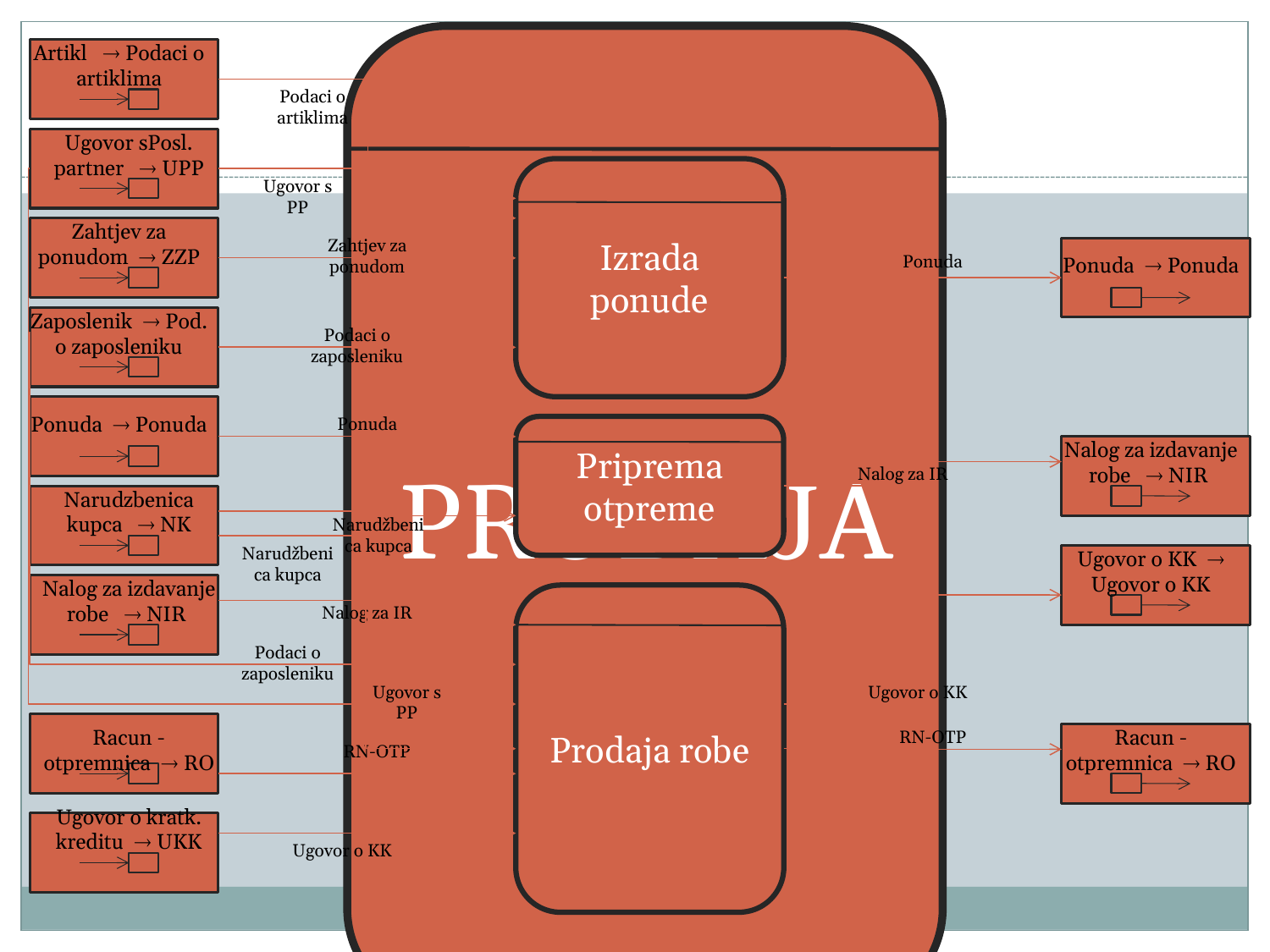

PRODAJA
# DataFlowDiagram (PRODAJA - 1. razina)

Artikl  → Podaci o artiklima
Podaci o artiklima

Ugovor sPosl. partner  → UPP
Izrada ponude
Ugovor s PP

Zahtjev za ponudom → ZZP
Zahtjev za ponudom

Ponuda
Ponuda → Ponuda

Zaposlenik → Pod. o zaposleniku
Podaci o zaposleniku

Ponuda
Ponuda → Ponuda
Priprema otpreme

Nalog za izdavanje robe  → NIR

Nalog za IR

Narudzbenica kupca  → NK

Narudžbenica kupca

Narudžbenica kupca

Ugovor o KK → Ugovor o KK

Nalog za izdavanje robe  → NIR
Prodaja robe
Nalog za IR

Podaci o zaposleniku
Ugovor s PP
Ugovor o KK

RN-OTP
Racun -otpremnica → RO

Racun -otpremnica → RO
RN-OTP

Ugovor o kratk. kreditu → UKK

Ugovor o KK